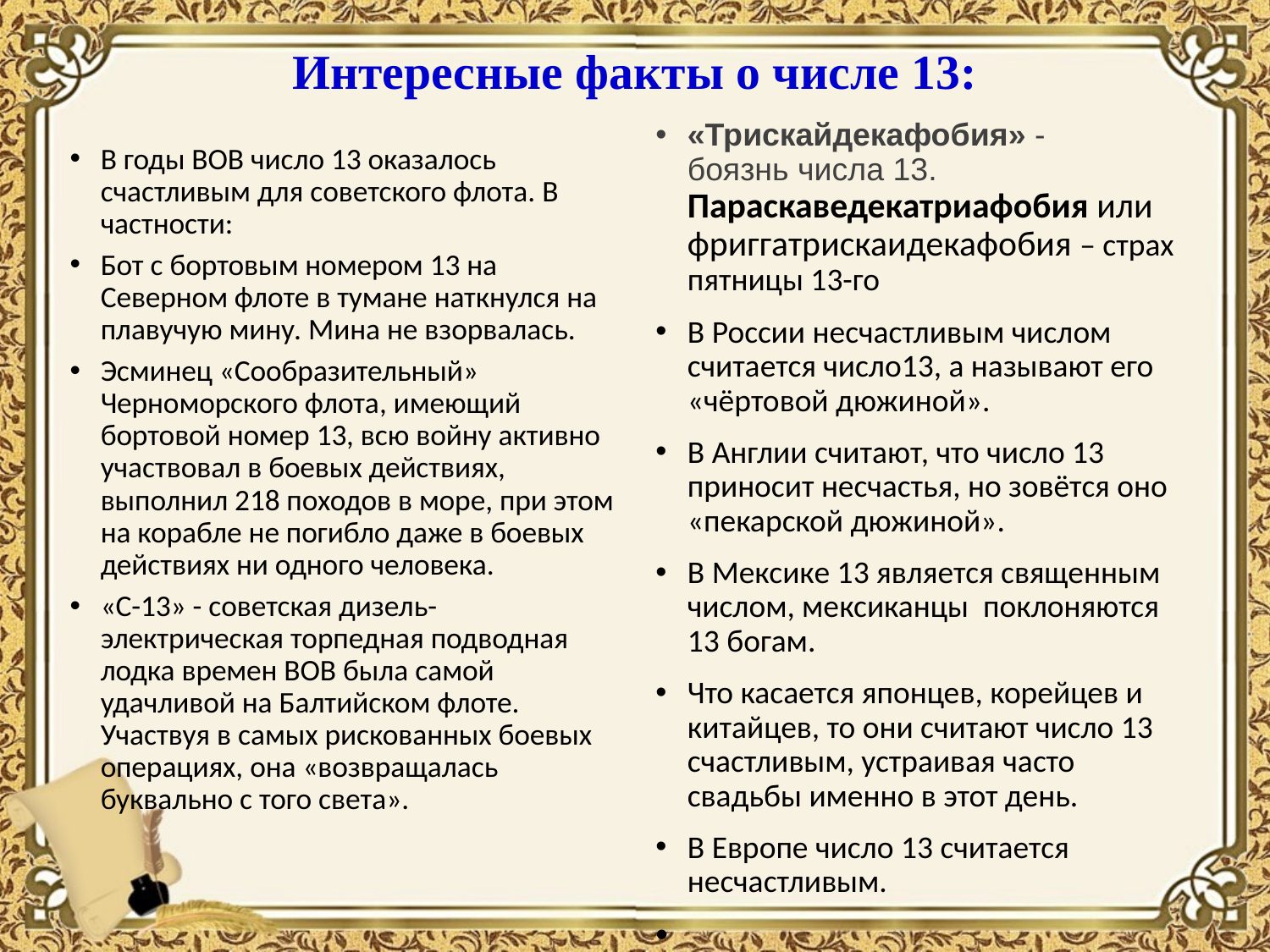

# Интересные факты о числе 13:
«Трискайдекафобия» -
боязнь числа 13. Параскаведекатриафобия или фриггатрискаидекафобия – страх пятницы 13-го
В России несчастливым числом считается число13, а называют его «чёртовой дюжиной».
В Англии считают, что число 13 приносит несчастья, но зовётся оно «пекарской дюжиной».
В Мексике 13 является священным числом, мексиканцы  поклоняются 13 богам.
Что касается японцев, корейцев и китайцев, то они считают число 13 счастливым, устраивая часто свадьбы именно в этот день.
В Европе число 13 считается несчастливым.

В годы ВОВ число 13 оказалось счастливым для советского флота. В частности:
Бот с бортовым номером 13 на Северном флоте в тумане наткнулся на плавучую мину. Мина не взорвалась.
Эсминец «Сообразительный» Черноморского флота, имеющий бортовой номер 13, всю войну активно участвовал в боевых действиях, выполнил 218 походов в море, при этом на корабле не погибло даже в боевых действиях ни одного человека.
«С-13» - советская дизель-электрическая торпедная подводная лодка времен ВОВ была самой удачливой на Балтийском флоте. Участвуя в самых рискованных боевых операциях, она «возвращалась буквально с того света».